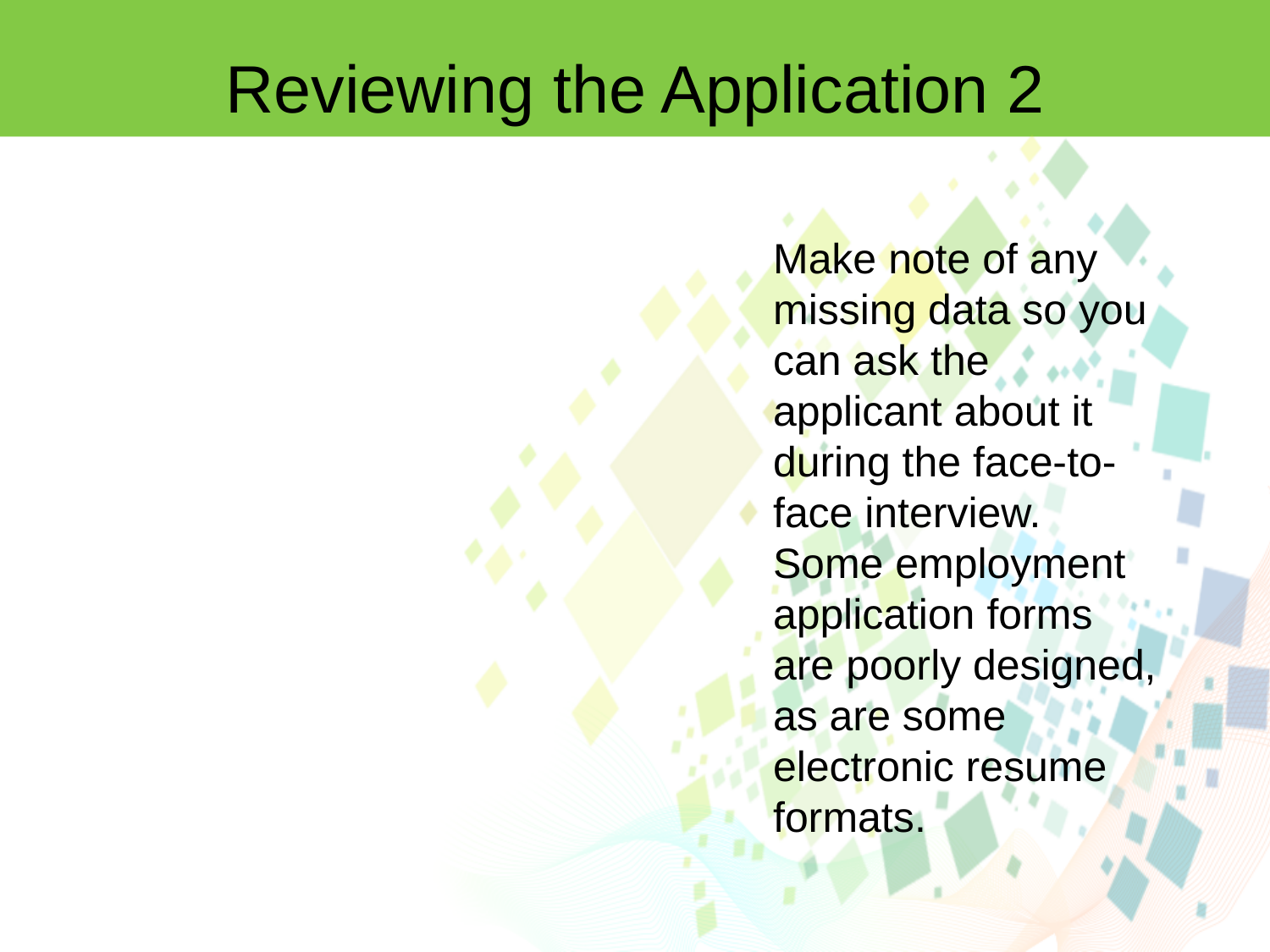

Reviewing the Application 2
Make note of any missing data so you can ask the applicant about it during the face-to-face interview. Some employment application forms
are poorly designed, as are some electronic resume formats.